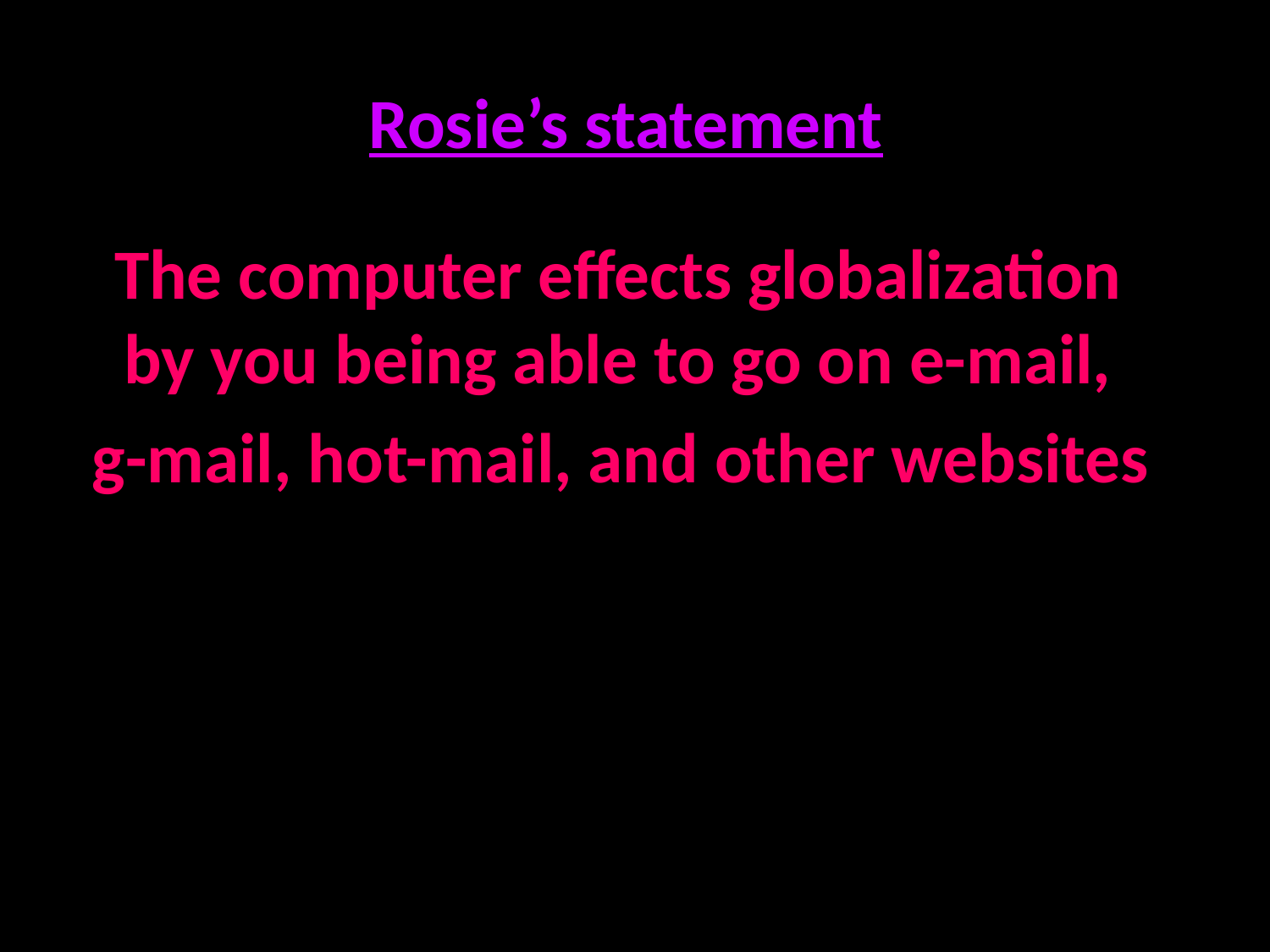

# Rosie’s statement
   The computer effects globalization by you being able to go on e-mail,
 g-mail, hot-mail, and other websites